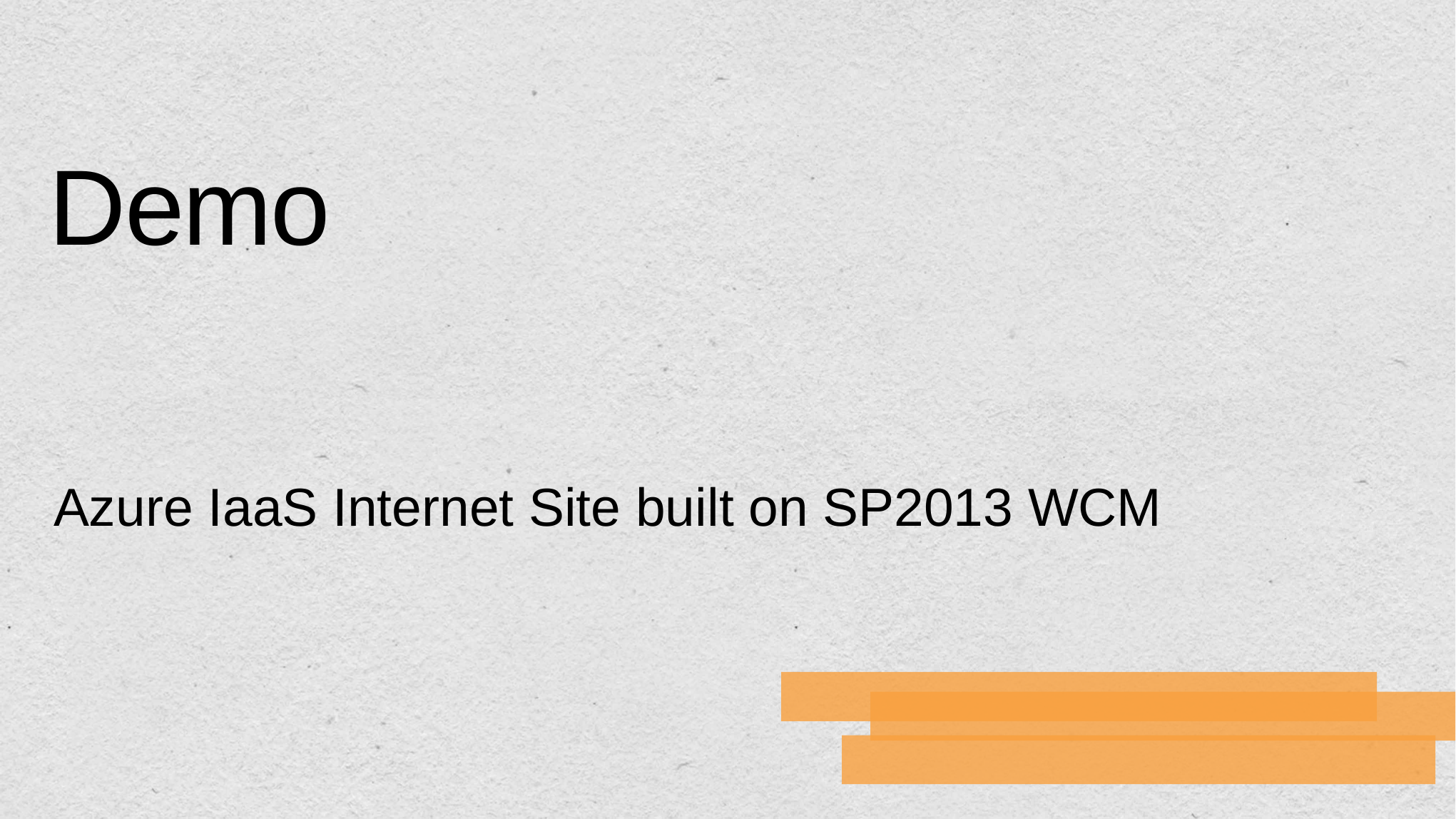

# Demo
Azure IaaS Internet Site built on SP2013 WCM